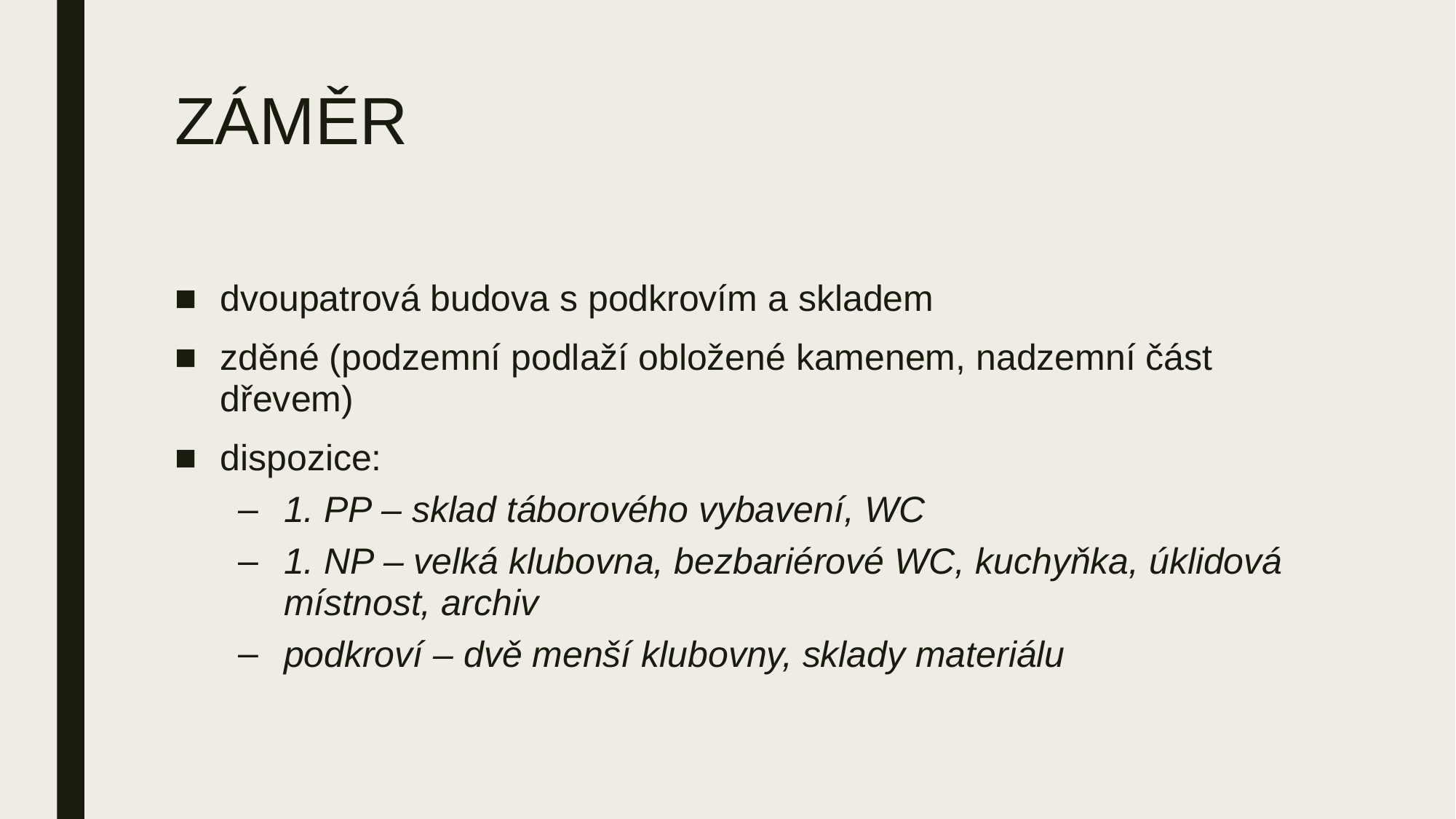

# ZÁMĚR
dvoupatrová budova s podkrovím a skladem
zděné (podzemní podlaží obložené kamenem, nadzemní část dřevem)
dispozice:
1. PP – sklad táborového vybavení, WC
1. NP – velká klubovna, bezbariérové WC, kuchyňka, úklidová místnost, archiv
podkroví – dvě menší klubovny, sklady materiálu